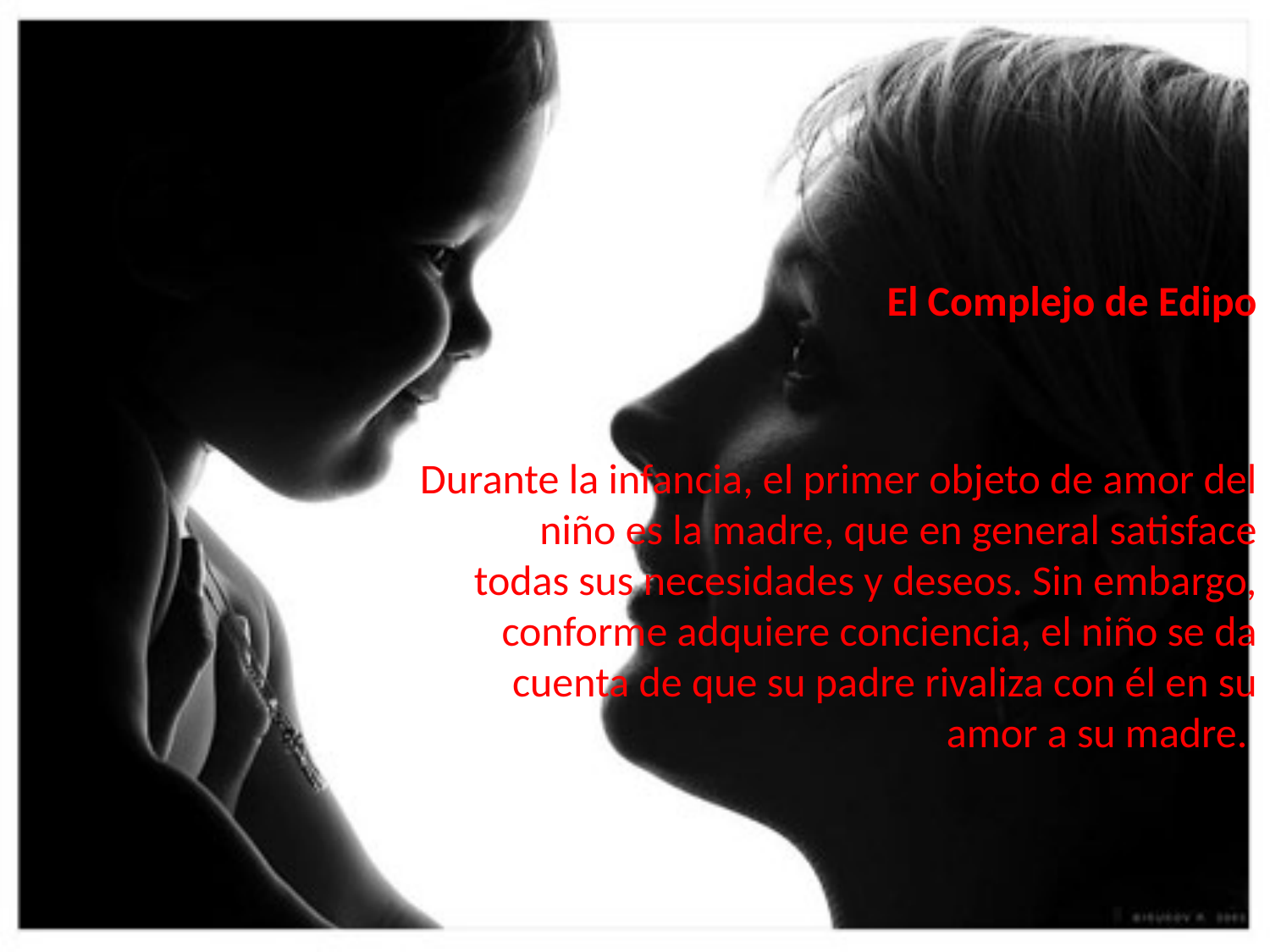

El Complejo de Edipo

Durante la infancia, el primer objeto de amor del niño es la madre, que en general satisface todas sus necesidades y deseos. Sin embargo, conforme adquiere conciencia, el niño se da cuenta de que su padre rivaliza con él en su amor a su madre.